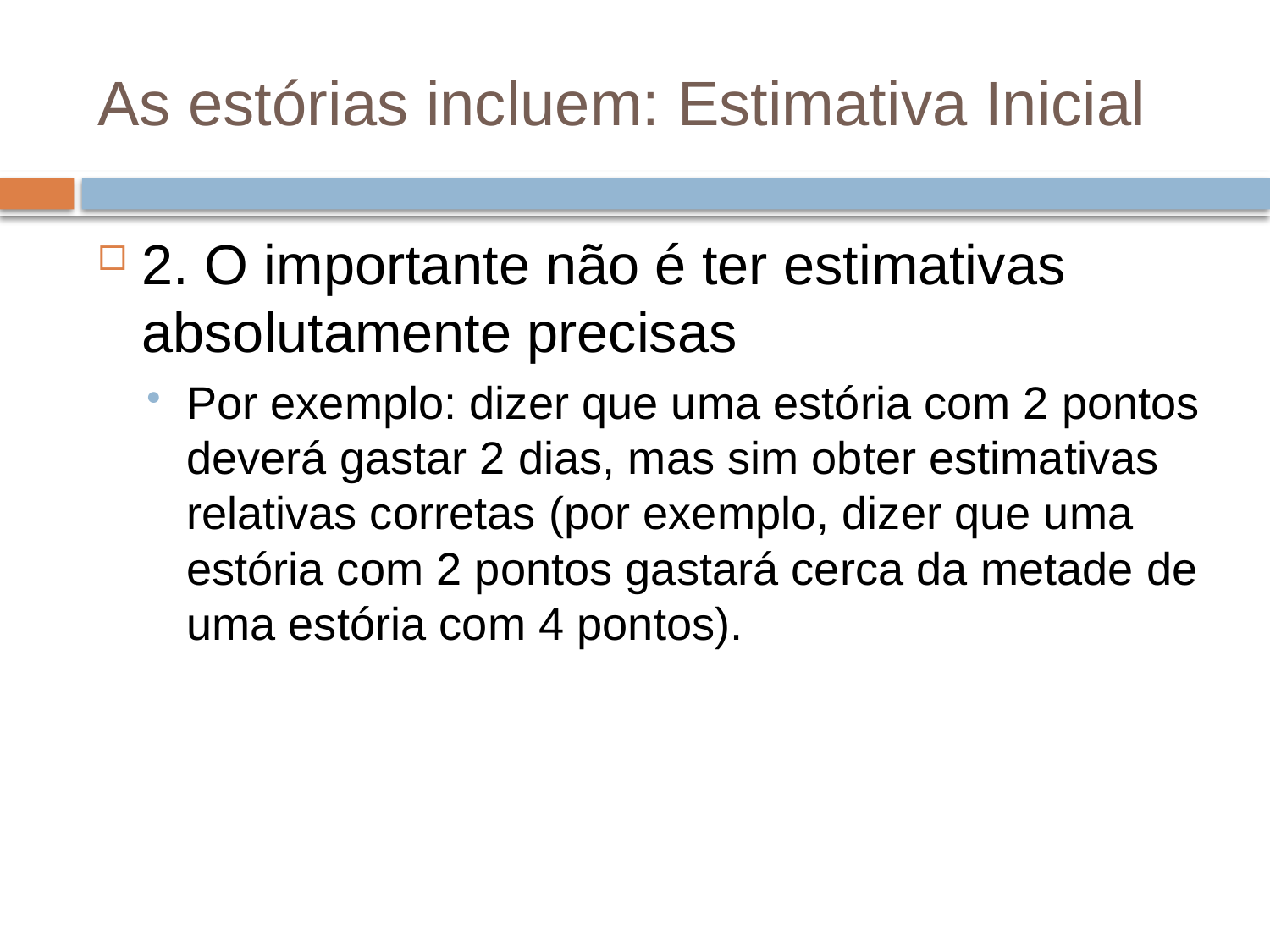

# As estórias incluem: Estimativa Inicial
2. O importante não é ter estimativas absolutamente precisas
Por exemplo: dizer que uma estória com 2 pontos deverá gastar 2 dias, mas sim obter estimativas relativas corretas (por exemplo, dizer que uma estória com 2 pontos gastará cerca da metade de uma estória com 4 pontos).